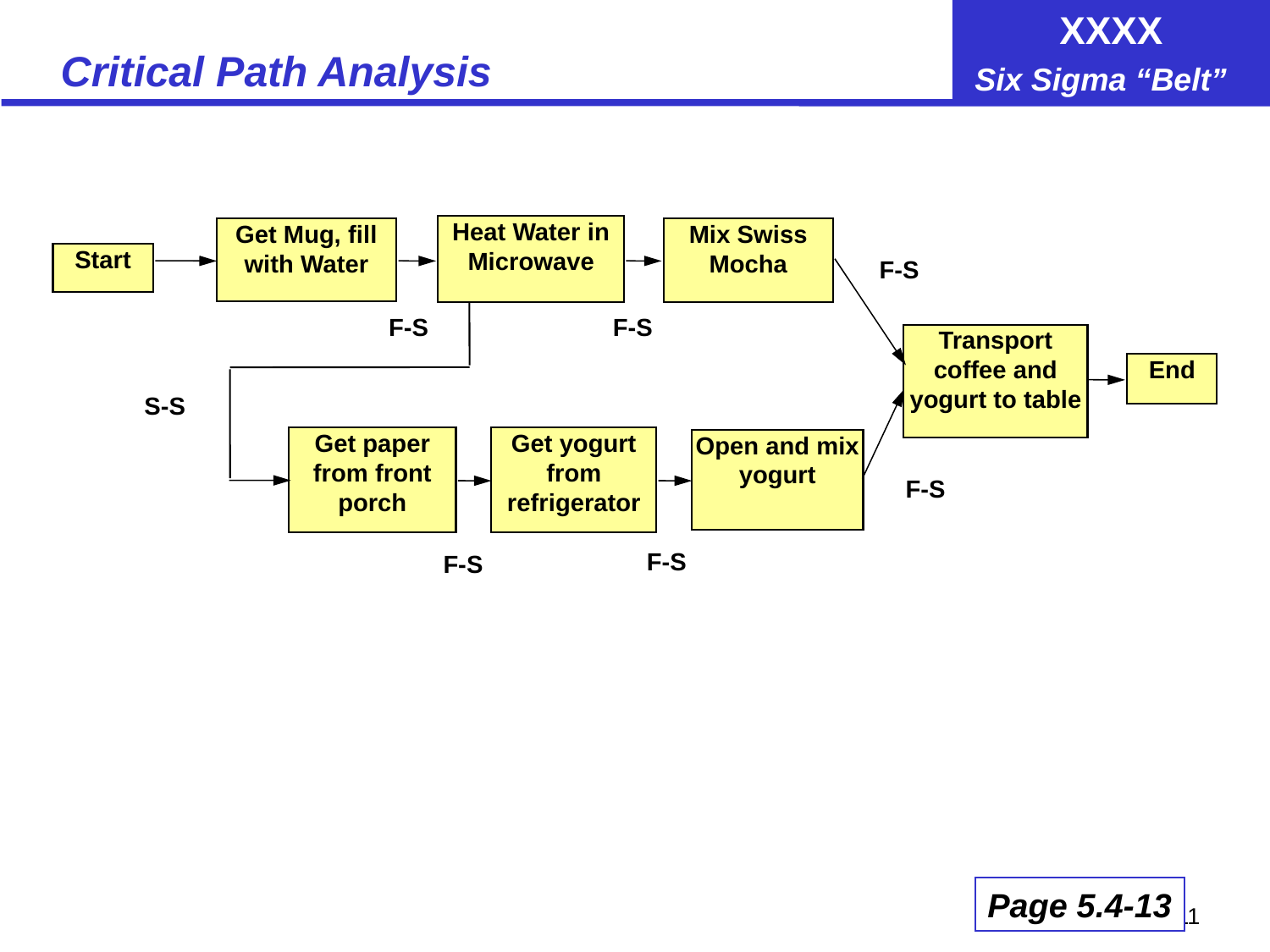

# Critical Path Analysis
Heat Water in Microwave
Get Mug, fill with Water
Mix Swiss Mocha
Start
F-S

F-S
F-S
Transport coffee and yogurt to table
End

S-S
Get paper from front porch
Get yogurt from refrigerator
Open and mix yogurt
F-S

F-S
F-S
Page 5.4-13